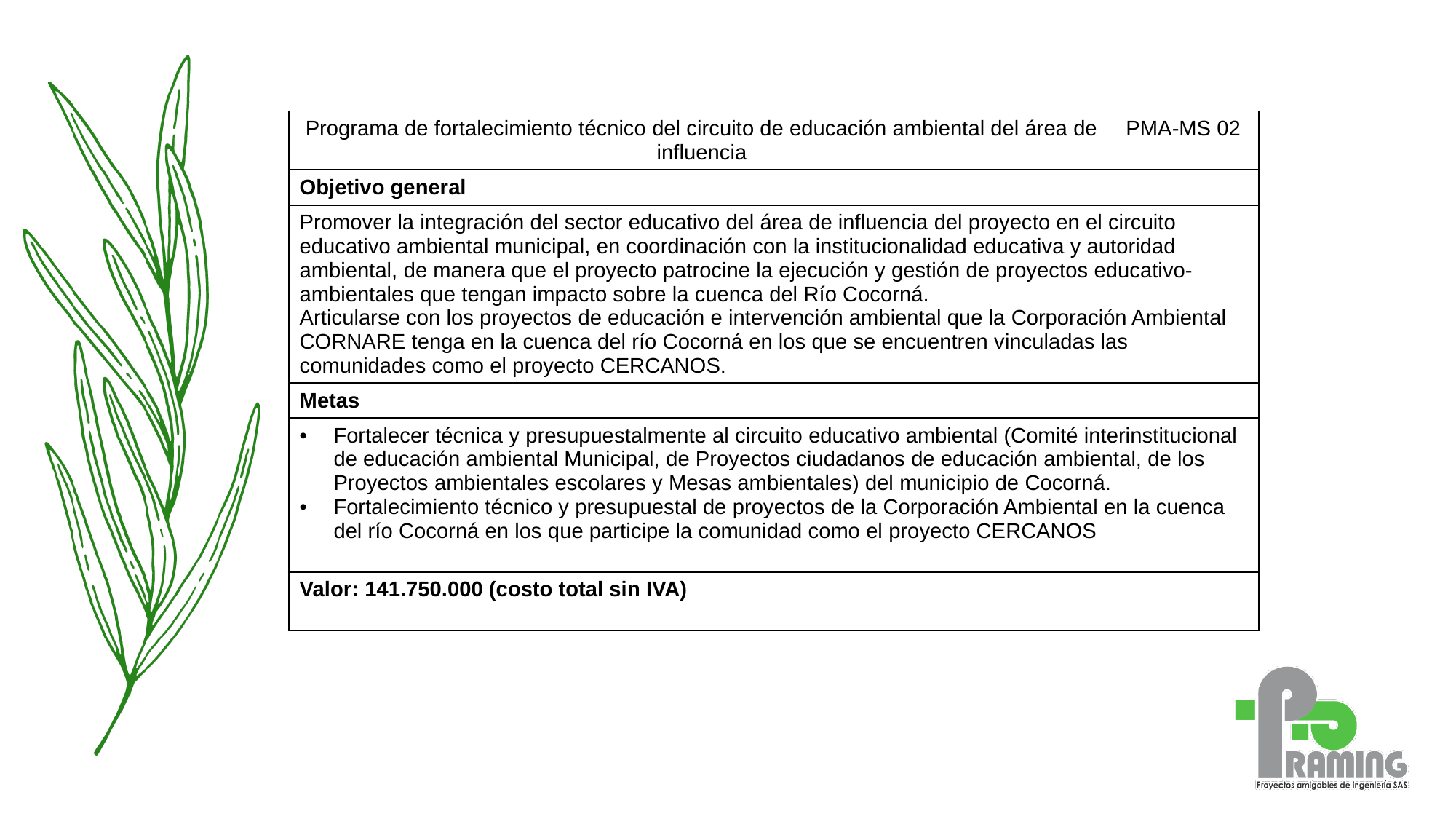

| Programa de fortalecimiento técnico del circuito de educación ambiental del área de influencia | PMA-MS 02 |
| --- | --- |
| Objetivo general |  |
| Promover la integración del sector educativo del área de influencia del proyecto en el circuito educativo ambiental municipal, en coordinación con la institucionalidad educativa y autoridad ambiental, de manera que el proyecto patrocine la ejecución y gestión de proyectos educativo-ambientales que tengan impacto sobre la cuenca del Río Cocorná. Articularse con los proyectos de educación e intervención ambiental que la Corporación Ambiental CORNARE tenga en la cuenca del río Cocorná en los que se encuentren vinculadas las comunidades como el proyecto CERCANOS. |  |
| Metas |  |
| Fortalecer técnica y presupuestalmente al circuito educativo ambiental (Comité interinstitucional de educación ambiental Municipal, de Proyectos ciudadanos de educación ambiental, de los Proyectos ambientales escolares y Mesas ambientales) del municipio de Cocorná. Fortalecimiento técnico y presupuestal de proyectos de la Corporación Ambiental en la cuenca del río Cocorná en los que participe la comunidad como el proyecto CERCANOS |  |
| Valor: 141.750.000 (costo total sin IVA) |  |